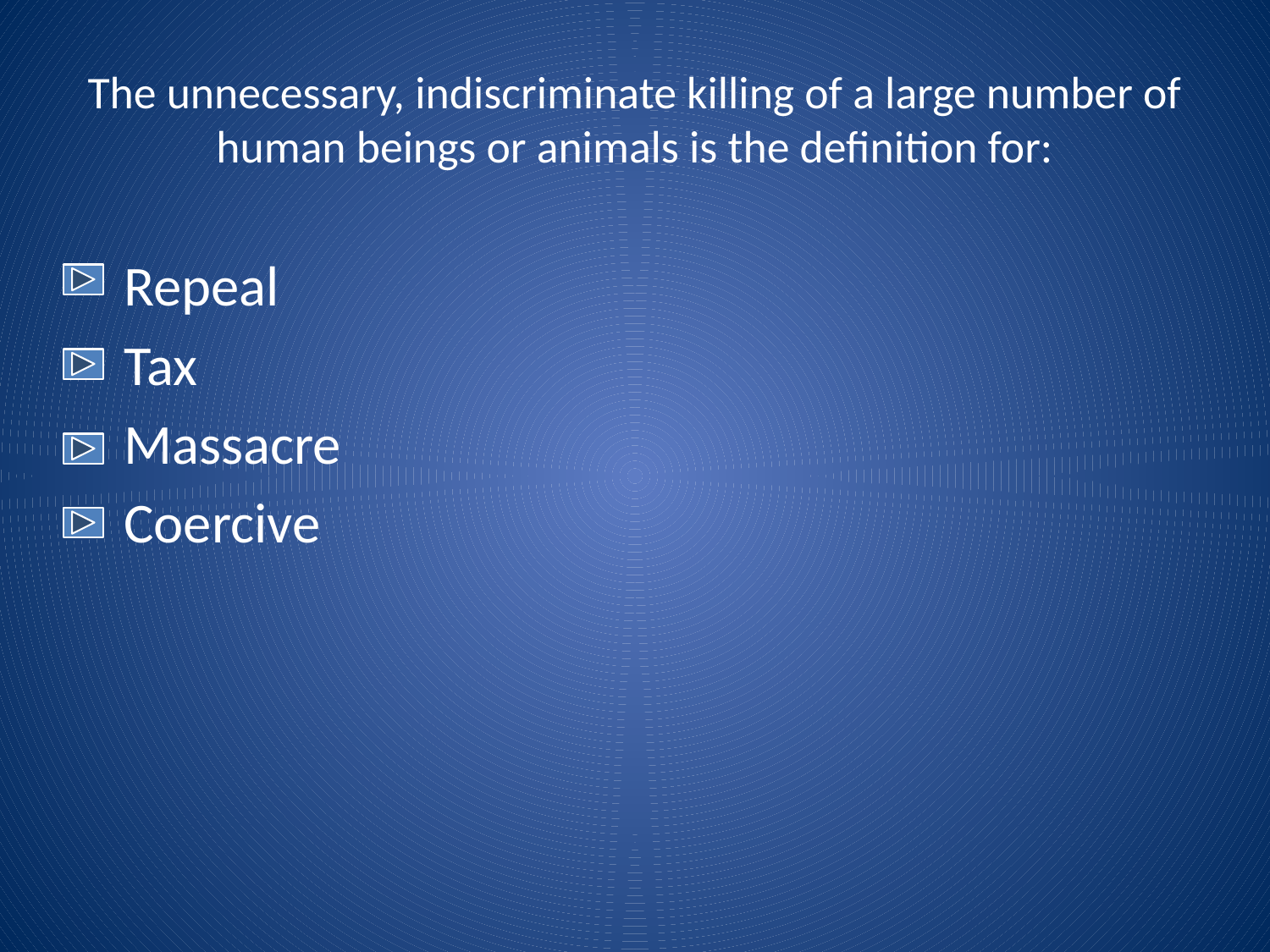

# The unnecessary, indiscriminate killing of a large number of human beings or animals is the definition for:
Repeal
Tax
Massacre
Coercive